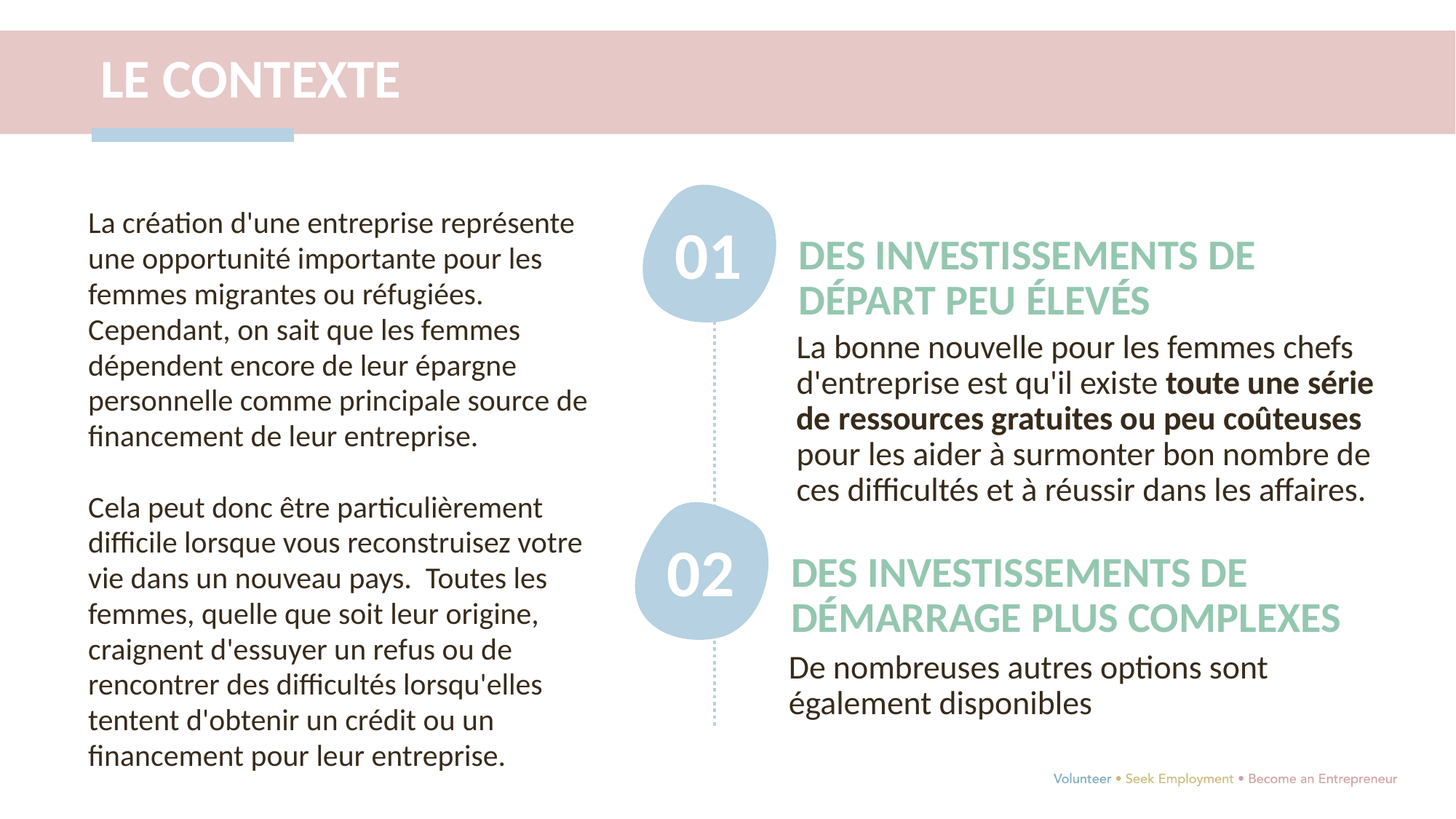

LE CONTEXTE

01
La création d'une entreprise représente une opportunité importante pour les femmes migrantes ou réfugiées. Cependant, on sait que les femmes dépendent encore de leur épargne personnelle comme principale source de financement de leur entreprise.

Cela peut donc être particulièrement difficile lorsque vous reconstruisez votre vie dans un nouveau pays.  Toutes les femmes, quelle que soit leur origine, craignent d'essuyer un refus ou de rencontrer des difficultés lorsqu'elles tentent d'obtenir un crédit ou un financement pour leur entreprise.

DES INVESTISSEMENTS DE DÉPART PEU ÉLEVÉS
La bonne nouvelle pour les femmes chefs d'entreprise est qu'il existe toute une série de ressources gratuites ou peu coûteuses pour les aider à surmonter bon nombre de ces difficultés et à réussir dans les affaires.

02
DES INVESTISSEMENTS DE DÉMARRAGE PLUS COMPLEXES
De nombreuses autres options sont également disponibles